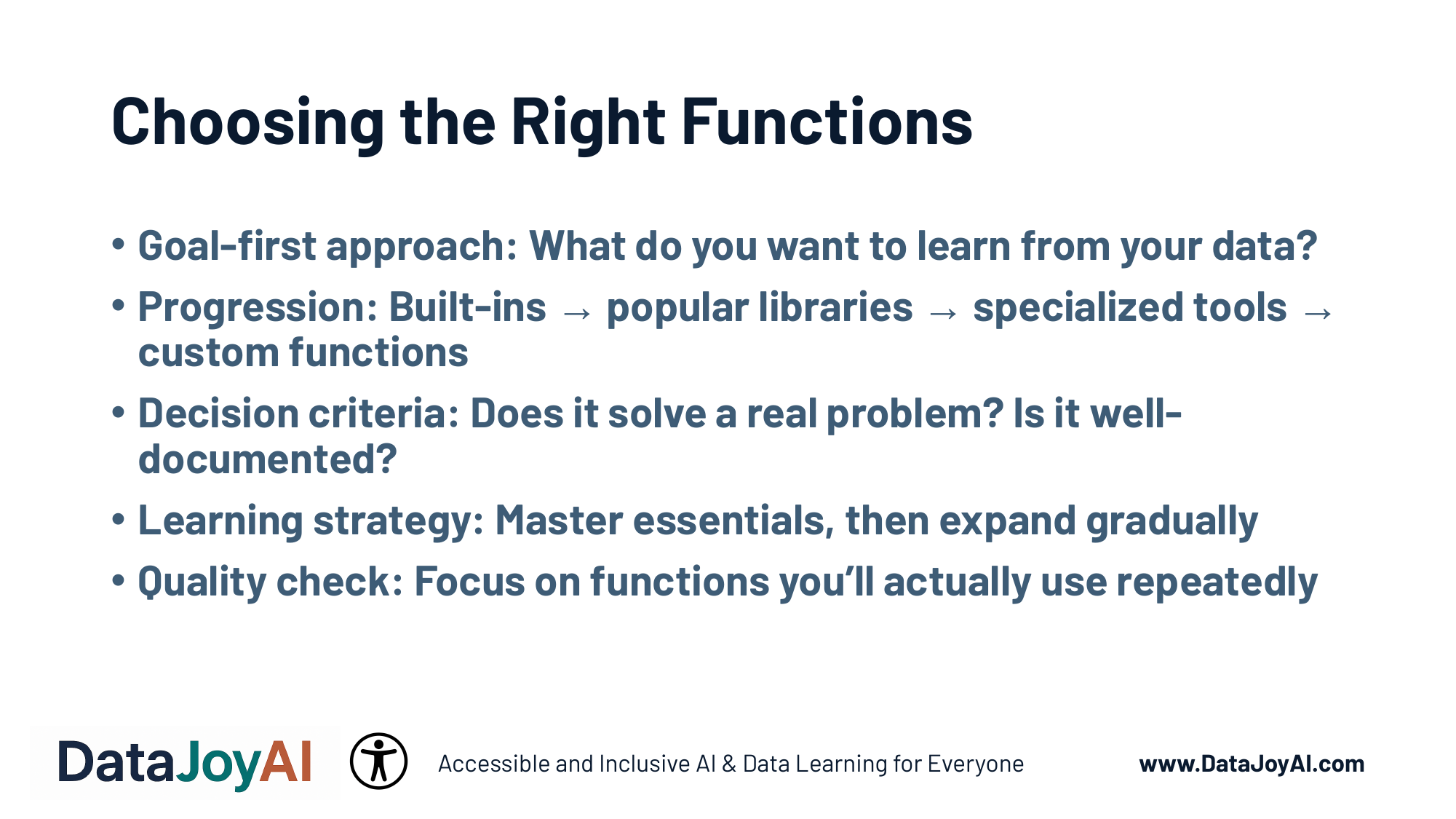

# Choosing the Right Functions
Goal-first approach: What do you want to learn from your data?
Progression: Built-ins → popular libraries → specialized tools → custom functions
Decision criteria: Does it solve a real problem? Is it well-documented?
Learning strategy: Master essentials, then expand gradually
Quality check: Focus on functions you’ll actually use repeatedly